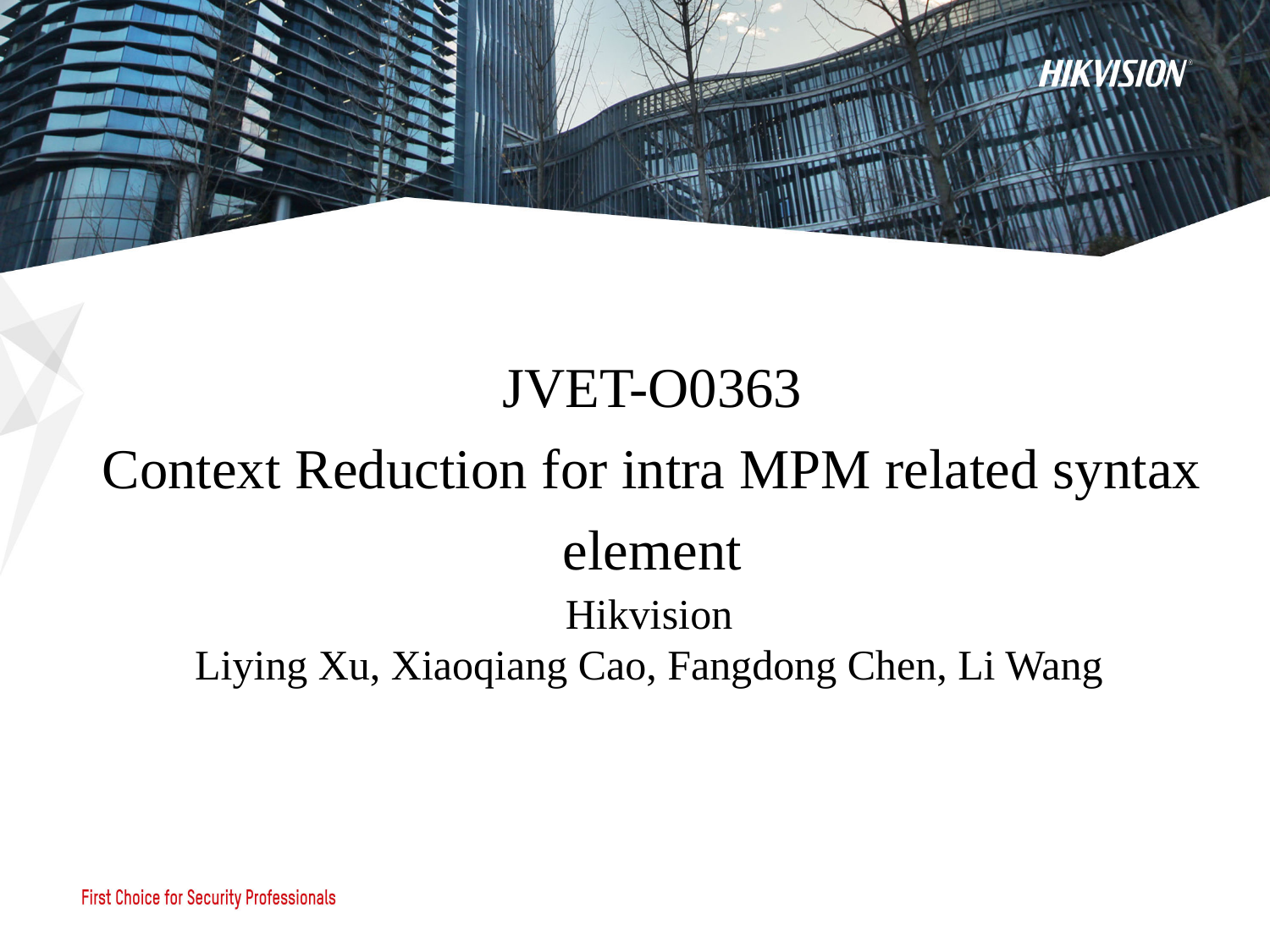

JVET-O0363
Context Reduction for intra MPM related syntax element

Hikvision
Liying Xu, Xiaoqiang Cao, Fangdong Chen, Li Wang